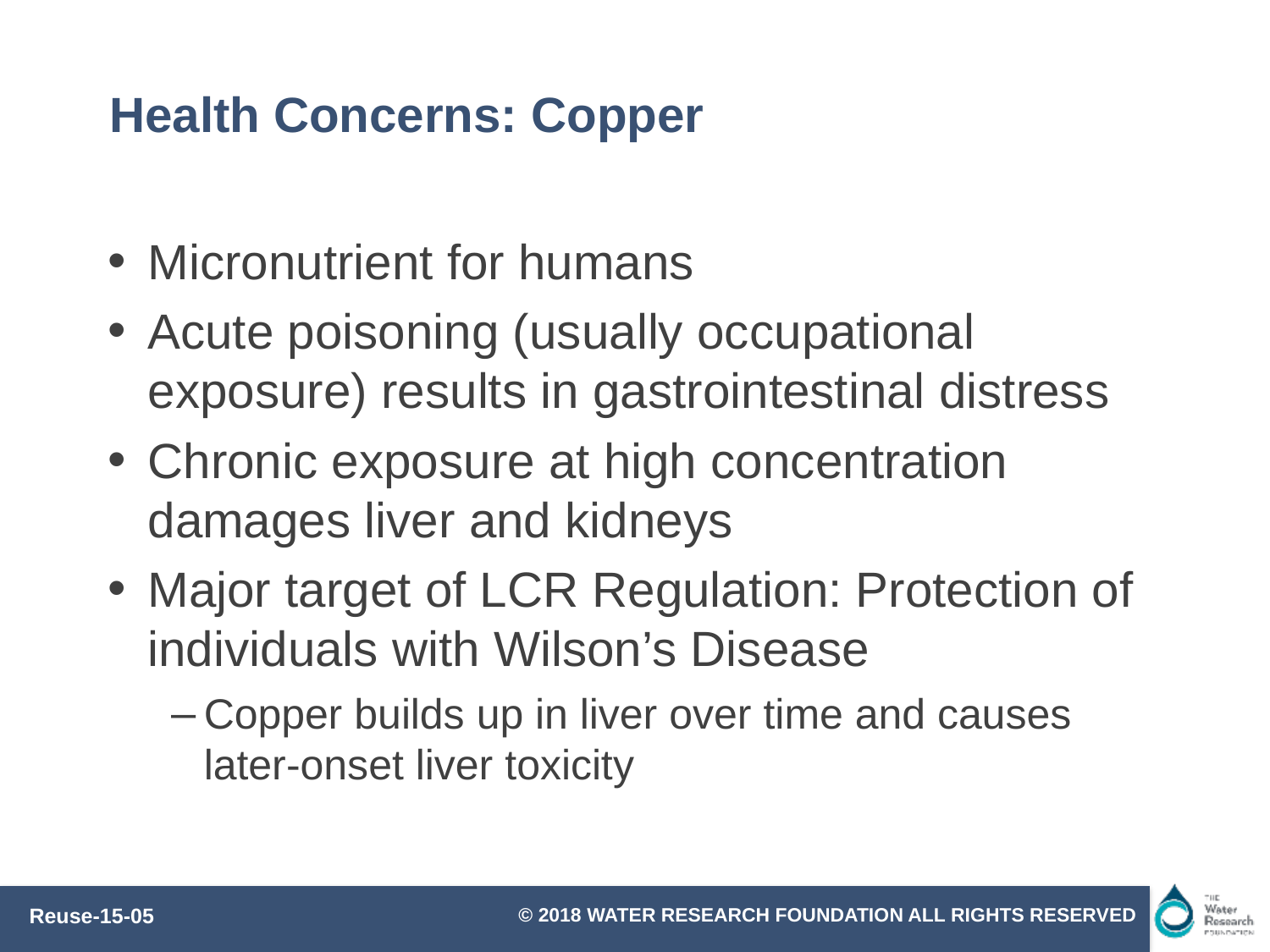

# Health Concerns: Copper
Micronutrient for humans
Acute poisoning (usually occupational exposure) results in gastrointestinal distress
Chronic exposure at high concentration damages liver and kidneys
Major target of LCR Regulation: Protection of individuals with Wilson’s Disease
Copper builds up in liver over time and causes later-onset liver toxicity